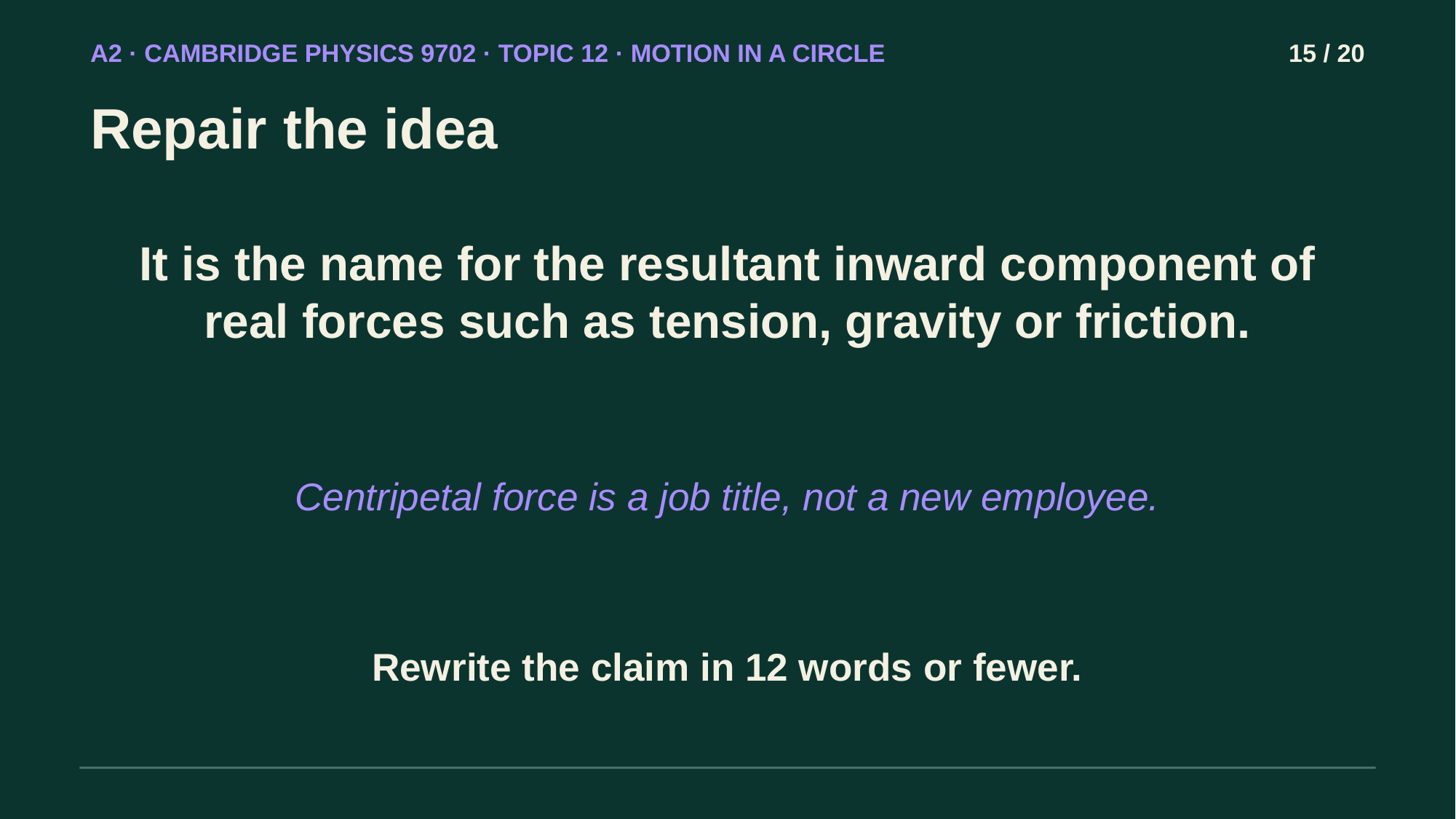

A2 · CAMBRIDGE PHYSICS 9702 · TOPIC 12 · MOTION IN A CIRCLE
15 / 20
Repair the idea
It is the name for the resultant inward component of real forces such as tension, gravity or friction.
Centripetal force is a job title, not a new employee.
Rewrite the claim in 12 words or fewer.